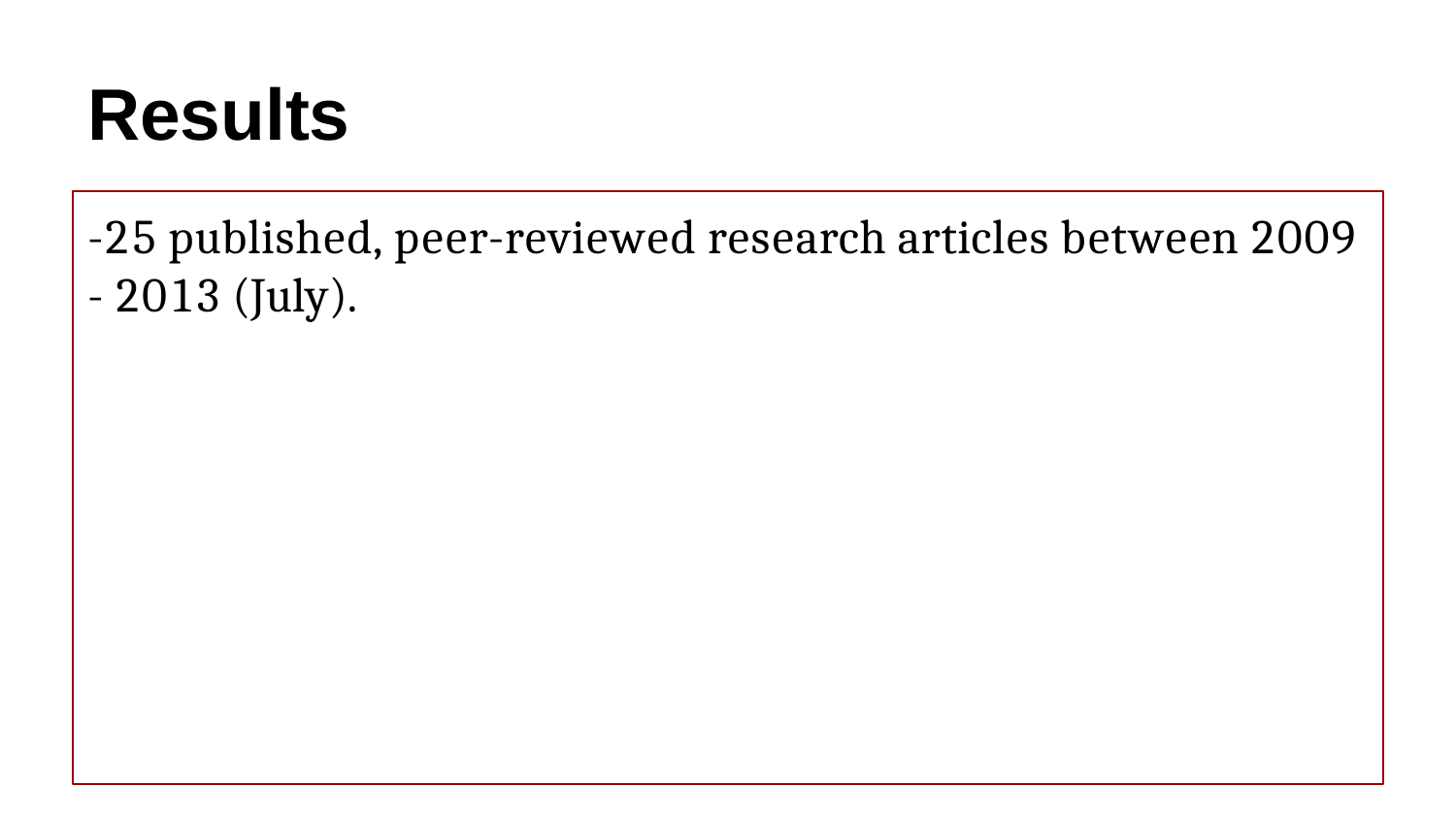

# Results
-25 published, peer-reviewed research articles between 2009 - 2013 (July).